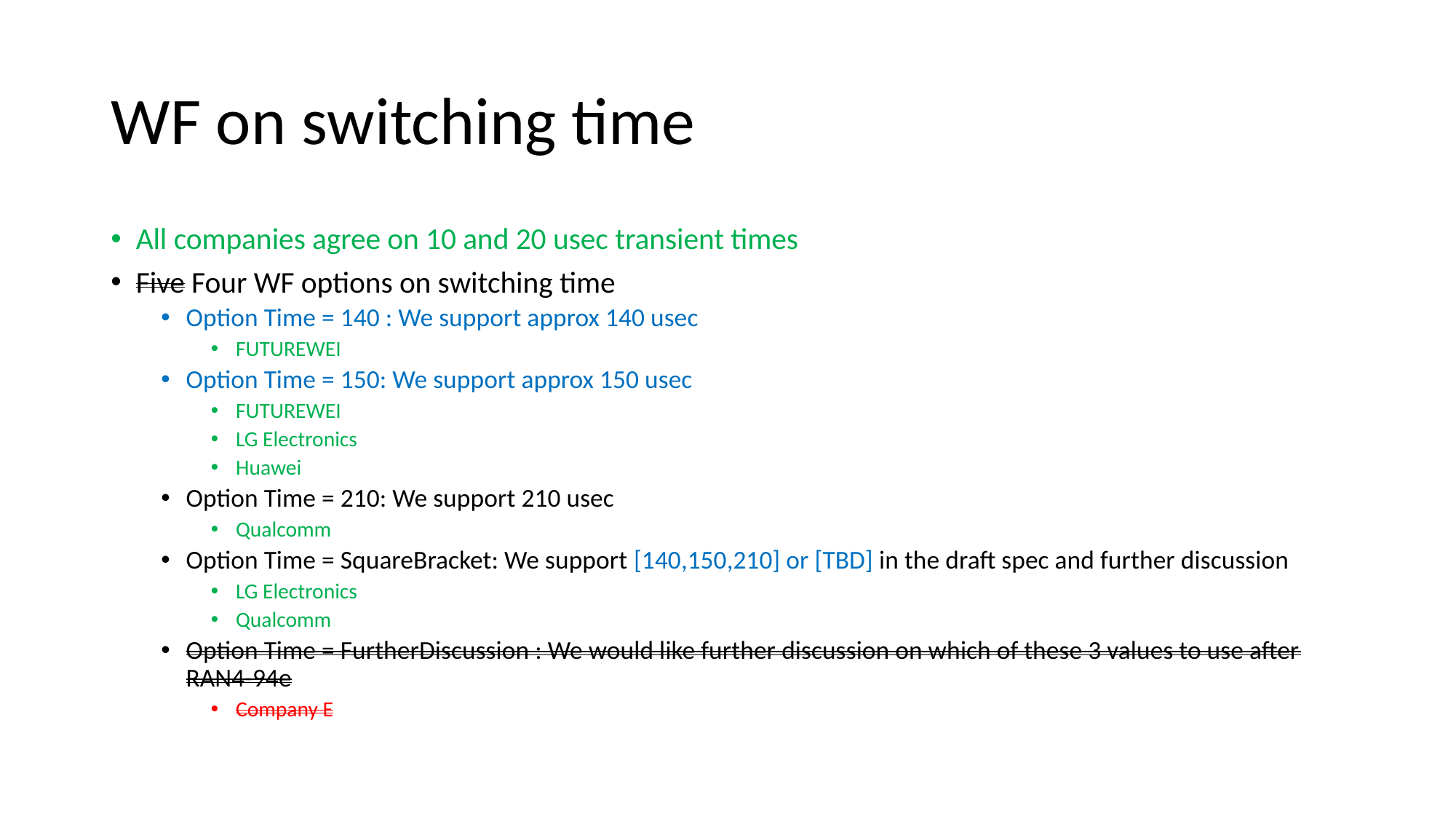

# WF on switching time
All companies agree on 10 and 20 usec transient times
Five Four WF options on switching time
Option Time = 140 : We support approx 140 usec
FUTUREWEI
Option Time = 150: We support approx 150 usec
FUTUREWEI
LG Electronics
Huawei
Option Time = 210: We support 210 usec
Qualcomm
Option Time = SquareBracket: We support [140,150,210] or [TBD] in the draft spec and further discussion
LG Electronics
Qualcomm
Option Time = FurtherDiscussion : We would like further discussion on which of these 3 values to use after RAN4-94e
Company E